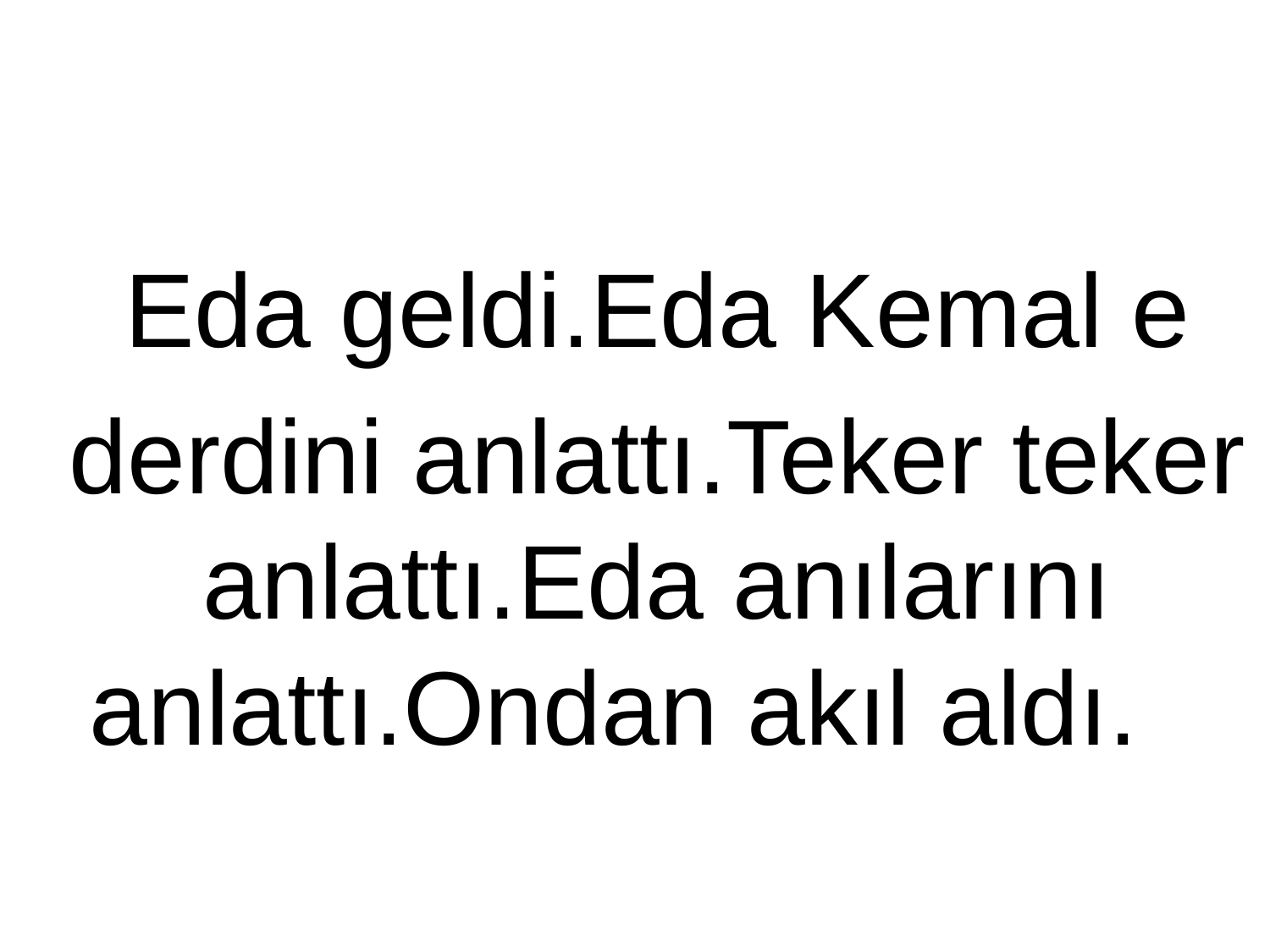

#
Eda geldi.Eda Kemal e
derdini anlattı.Teker teker anlattı.Eda anılarını anlattı.Ondan akıl aldı.